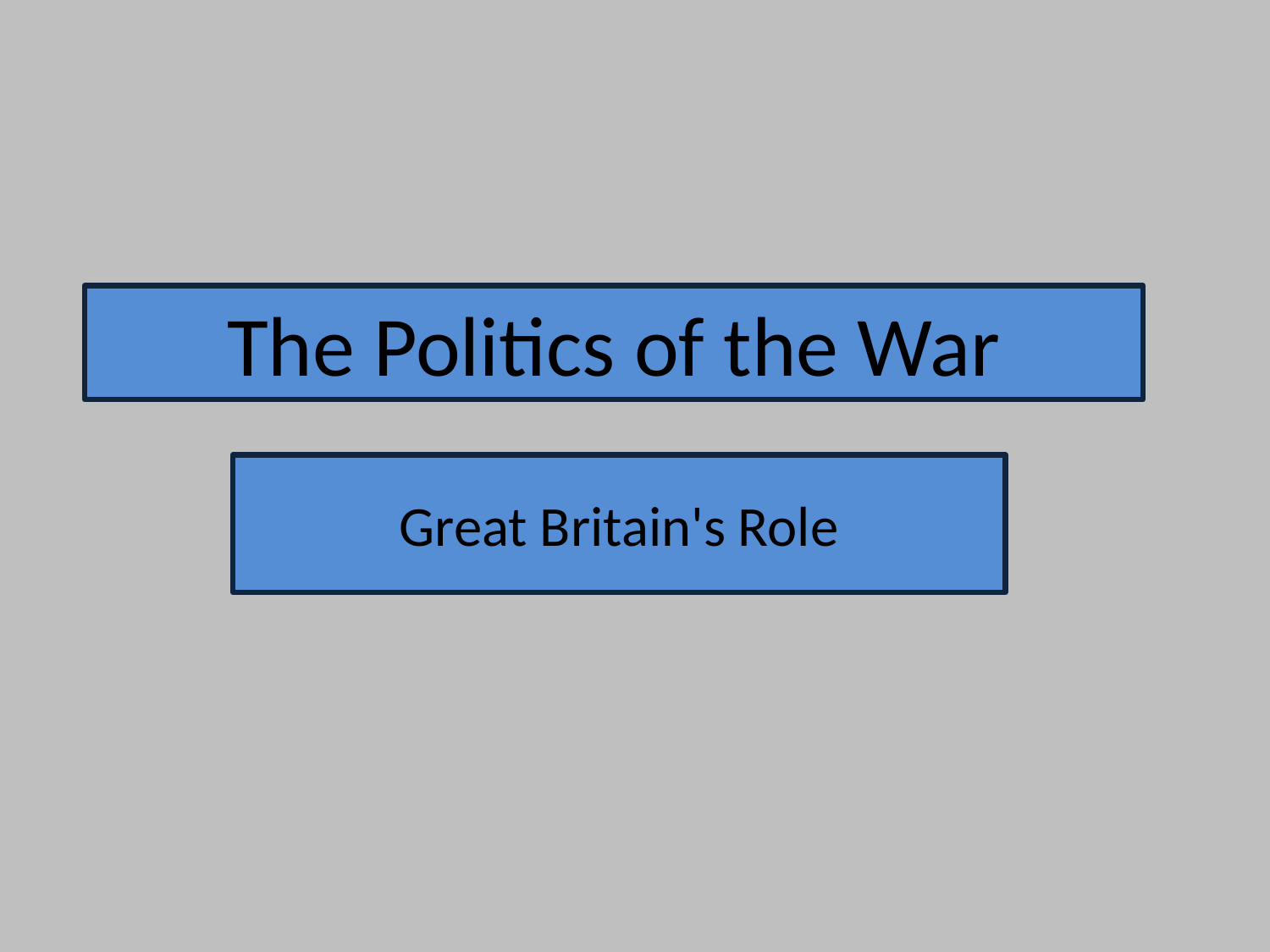

The Politics of the War
# Great Britain's Role